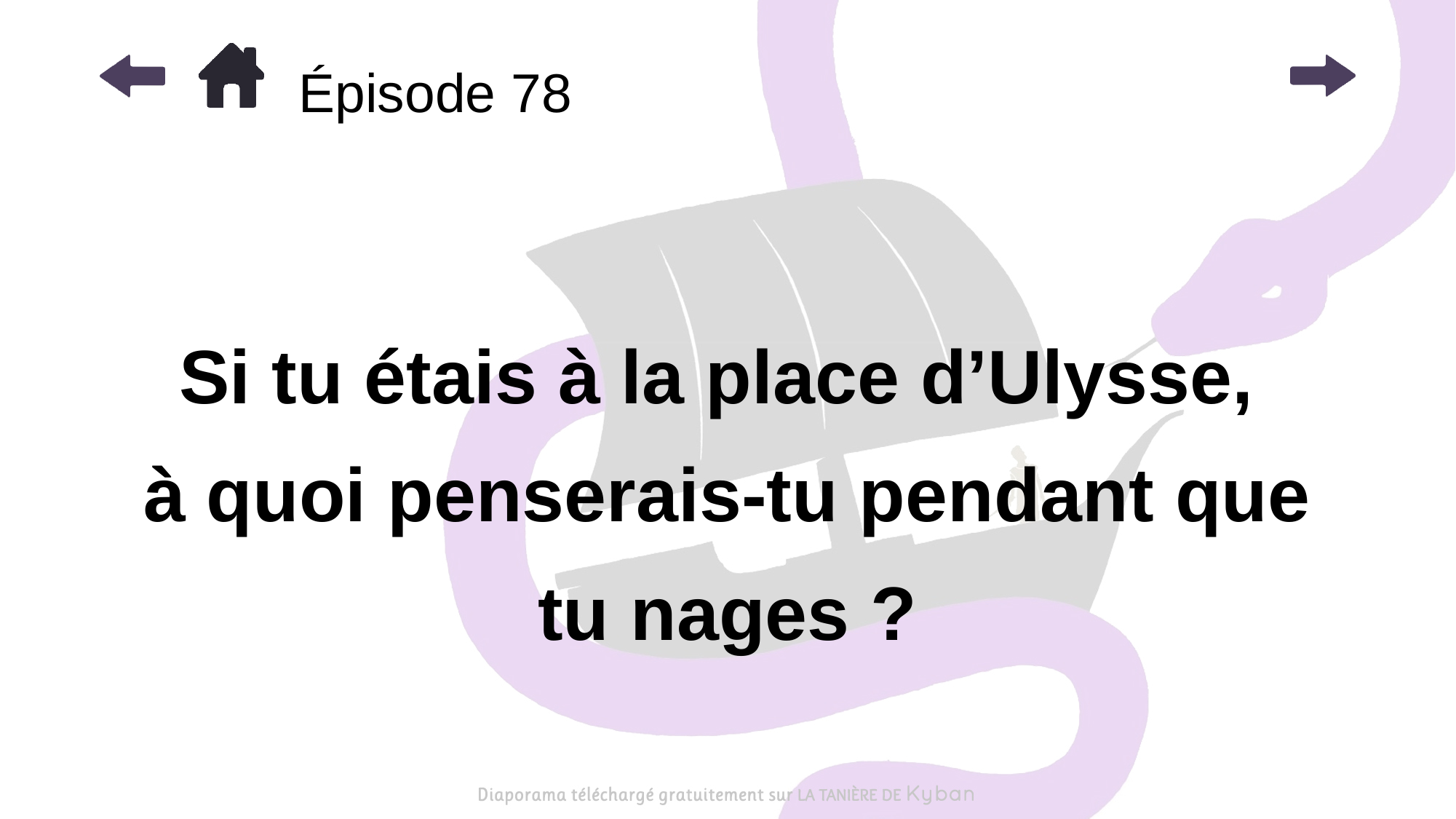

# Épisode 78
Si tu étais à la place d’Ulysse,
à quoi penserais-tu pendant que tu nages ?